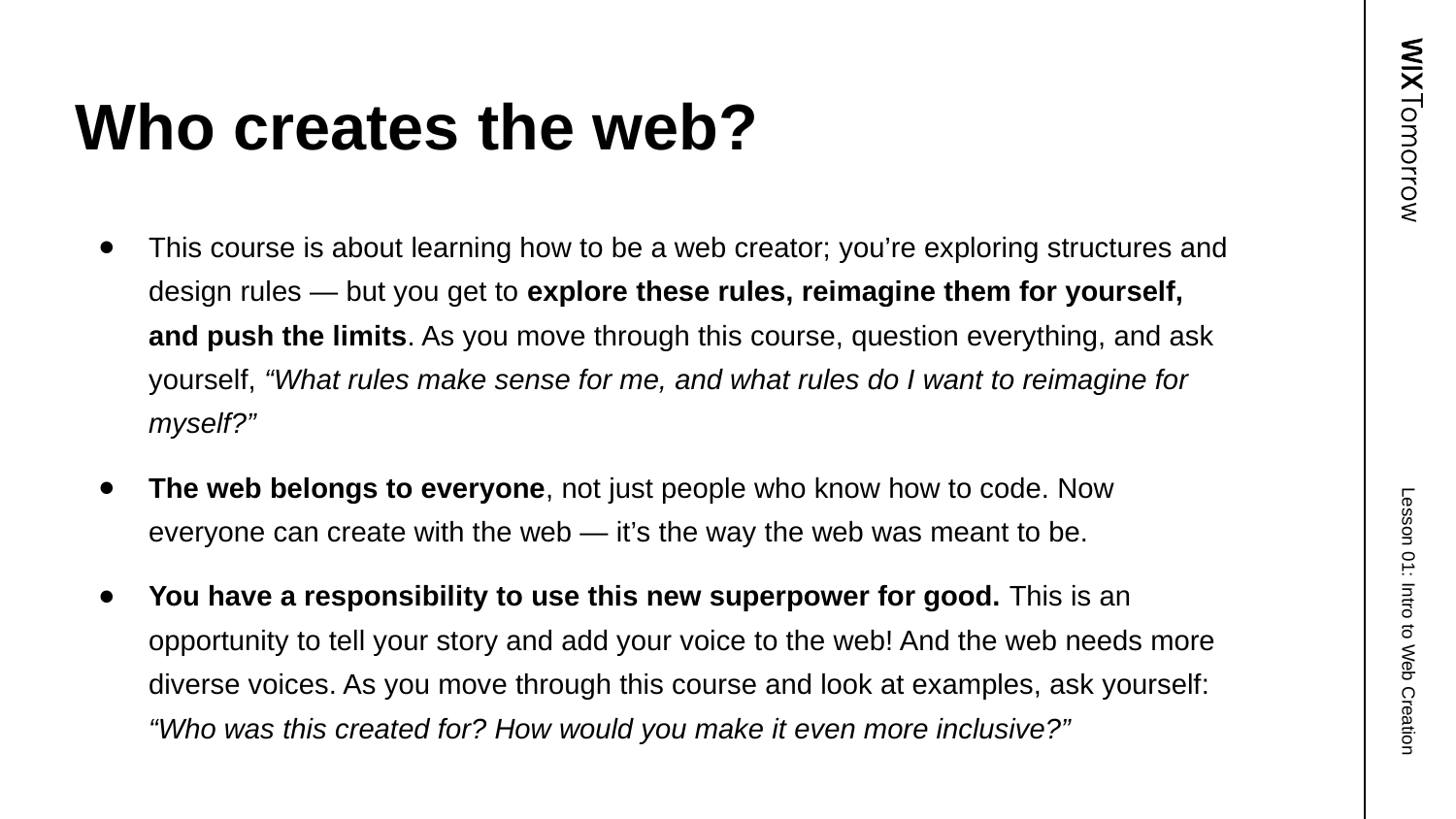

Who creates the web?
This course is about learning how to be a web creator; you’re exploring structures and design rules — but you get to explore these rules, reimagine them for yourself, and push the limits. As you move through this course, question everything, and ask yourself, “What rules make sense for me, and what rules do I want to reimagine for myself?”
The web belongs to everyone, not just people who know how to code. Now everyone can create with the web — it’s the way the web was meant to be.
You have a responsibility to use this new superpower for good. This is an opportunity to tell your story and add your voice to the web! And the web needs more diverse voices. As you move through this course and look at examples, ask yourself: “Who was this created for? How would you make it even more inclusive?”